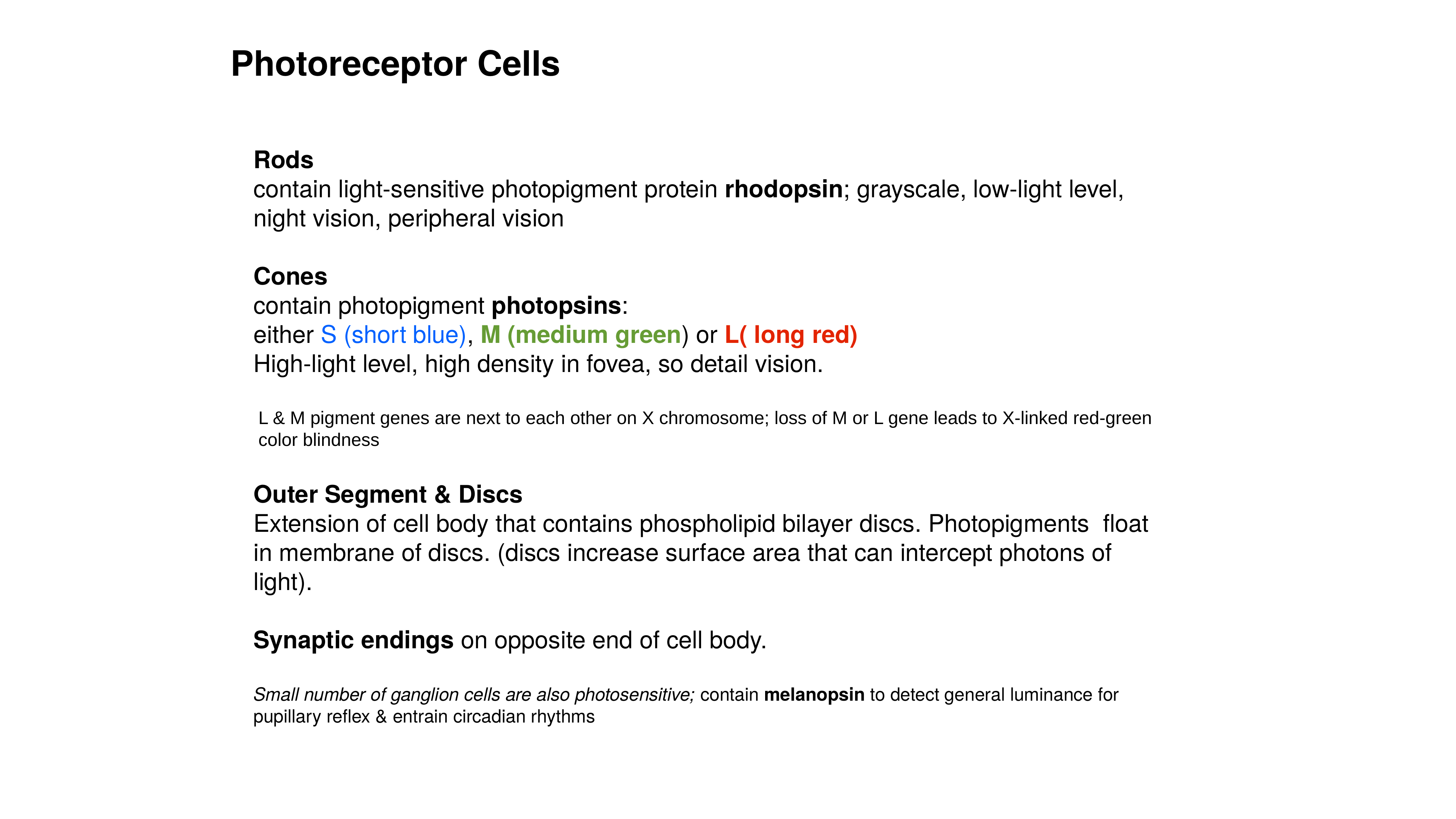

Photoreceptor Cells
Rods
contain light-sensitive photopigment protein rhodopsin; grayscale, low-light level, night vision, peripheral vision

Cones
contain photopigment photopsins:
either S (short blue), M (medium green) or L( long red)
High-light level, high density in fovea, so detail vision.

L & M pigment genes are next to each other on X chromosome; loss of M or L gene leads to X-linked red-green color blindness

Outer Segment & Discs
Extension of cell body that contains phospholipid bilayer discs. Photopigments  float in membrane of discs. (discs increase surface area that can intercept photons of light).

Synaptic endings on opposite end of cell body.

Small number of ganglion cells are also photosensitive; contain melanopsin to detect general luminance for pupillary reflex & entrain circadian rhythms